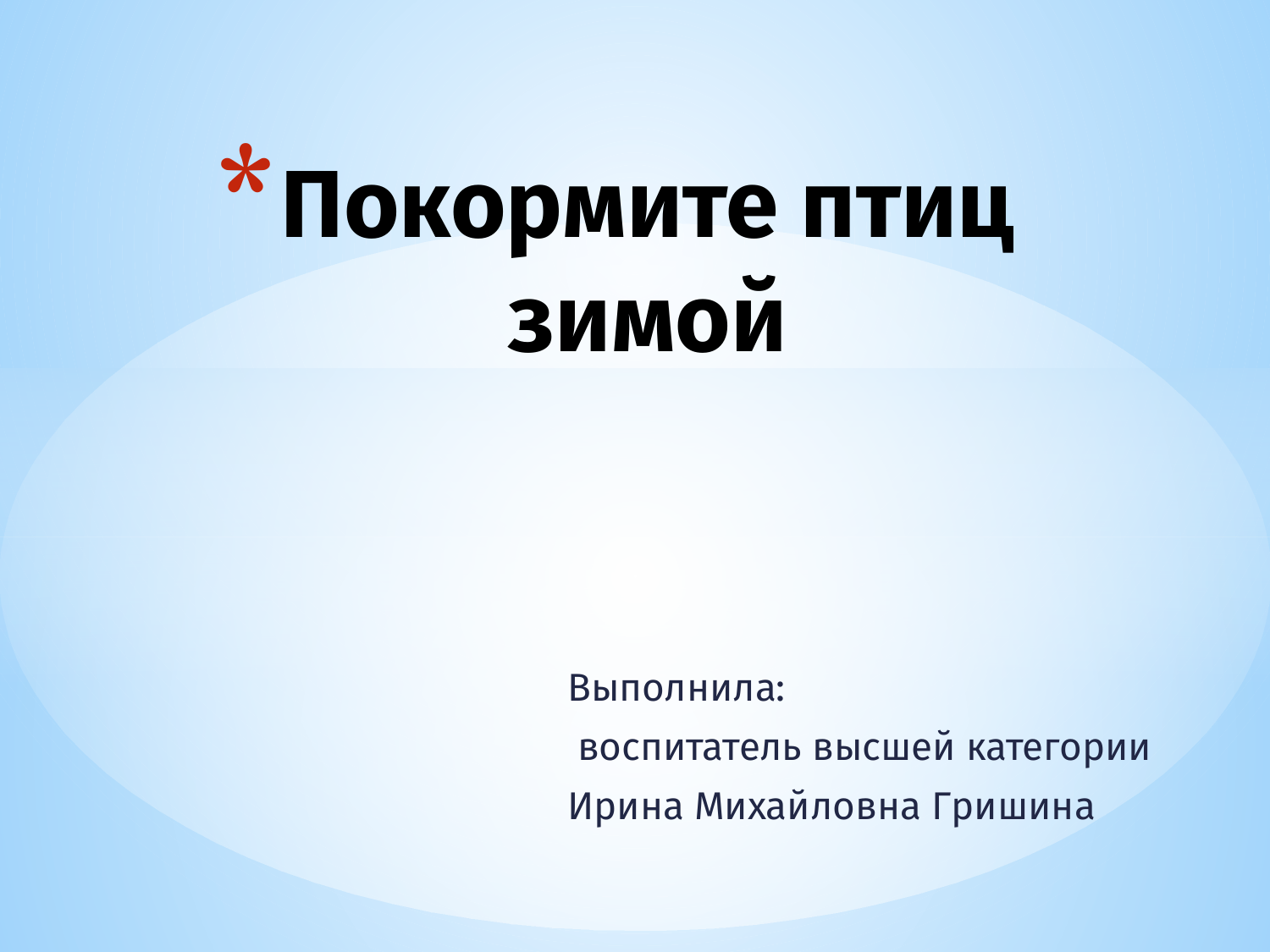

# Покормите птиц зимой
Выполнила:
 воспитатель высшей категории
Ирина Михайловна Гришина